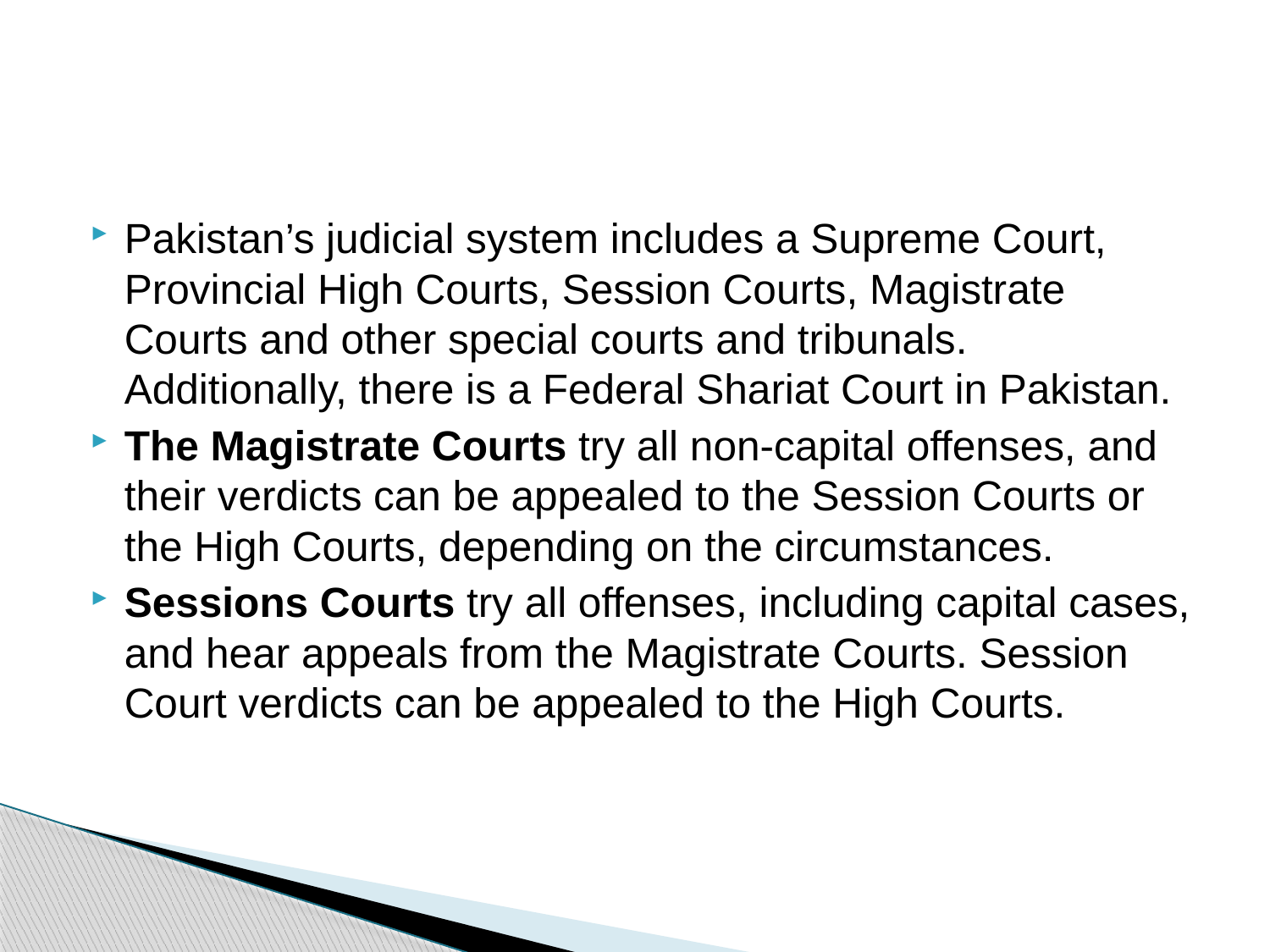

#
Pakistan’s judicial system includes a Supreme Court, Provincial High Courts, Session Courts, Magistrate Courts and other special courts and tribunals. Additionally, there is a Federal Shariat Court in Pakistan.
The Magistrate Courts try all non-capital offenses, and their verdicts can be appealed to the Session Courts or the High Courts, depending on the circumstances.
Sessions Courts try all offenses, including capital cases, and hear appeals from the Magistrate Courts. Session Court verdicts can be appealed to the High Courts.